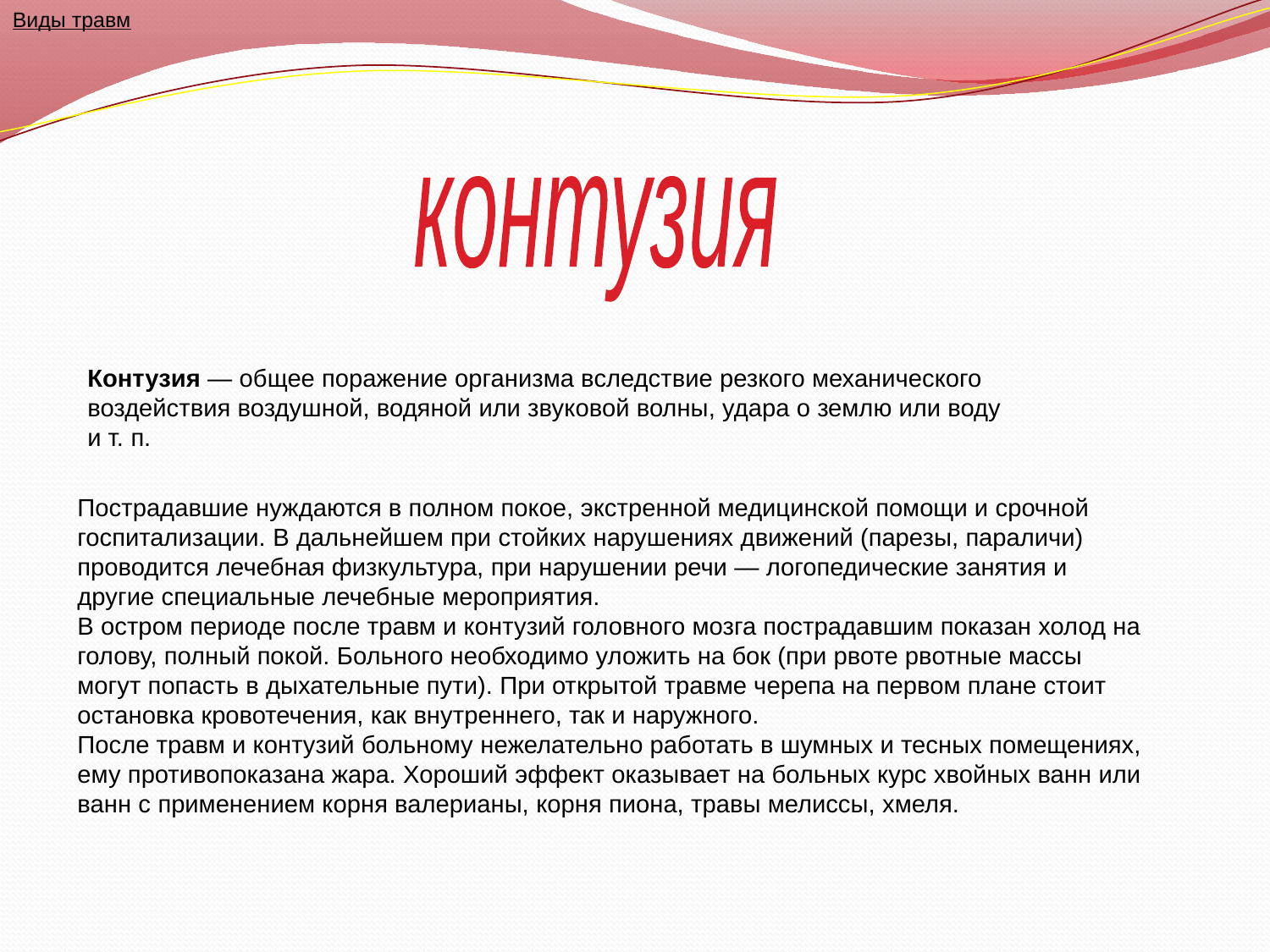

Виды травм
контузия
Контузия — общее поражение организма вследствие резкого механического воздействия воздушной, водяной или звуковой волны, удара о землю или воду и т. п.
Пострадавшие нуждаются в полном покое, экстренной медицинской помощи и срочной госпитализации. В дальнейшем при стойких нарушениях движений (парезы, параличи) проводится лечебная физкультура, при нарушении речи — логопедические занятия и другие специальные лечебные мероприятия.
В остром периоде после травм и контузий головного мозга пострадавшим показан холод на голову, полный покой. Больного необходимо уложить на бок (при рвоте рвотные массы могут попасть в дыхательные пути). При открытой травме черепа на первом плане стоит остановка кровотечения, как внутреннего, так и наружного.
После травм и контузий больному нежелательно работать в шумных и тесных помещениях, ему противопоказана жара. Хороший эффект оказывает на больных курс хвойных ванн или ванн с применением корня валерианы, корня пиона, травы мелиссы, хмеля.